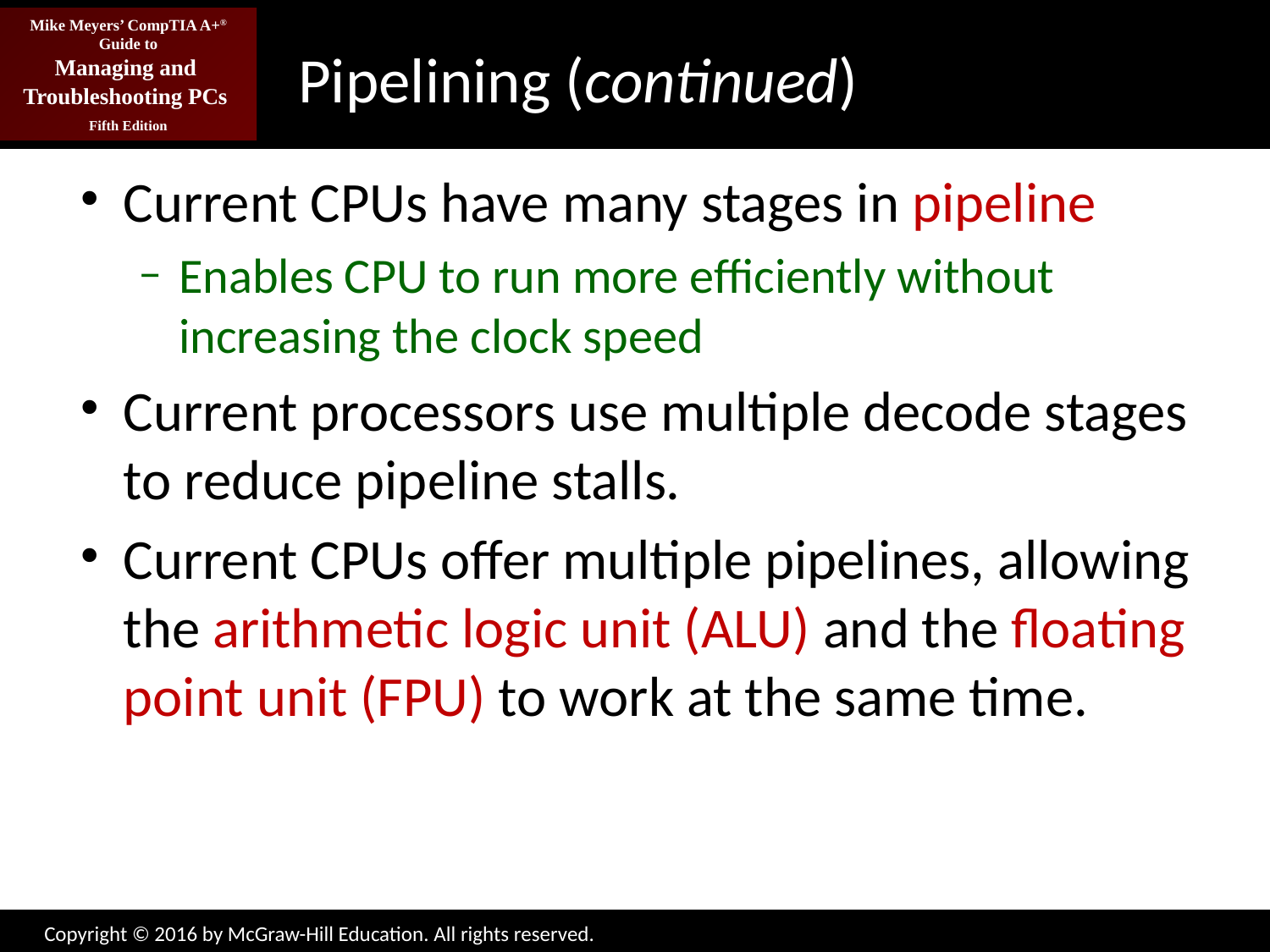

# Pipelining (continued)
Current CPUs have many stages in pipeline
Enables CPU to run more efficiently without increasing the clock speed
Current processors use multiple decode stages to reduce pipeline stalls.
Current CPUs offer multiple pipelines, allowing the arithmetic logic unit (ALU) and the floating point unit (FPU) to work at the same time.